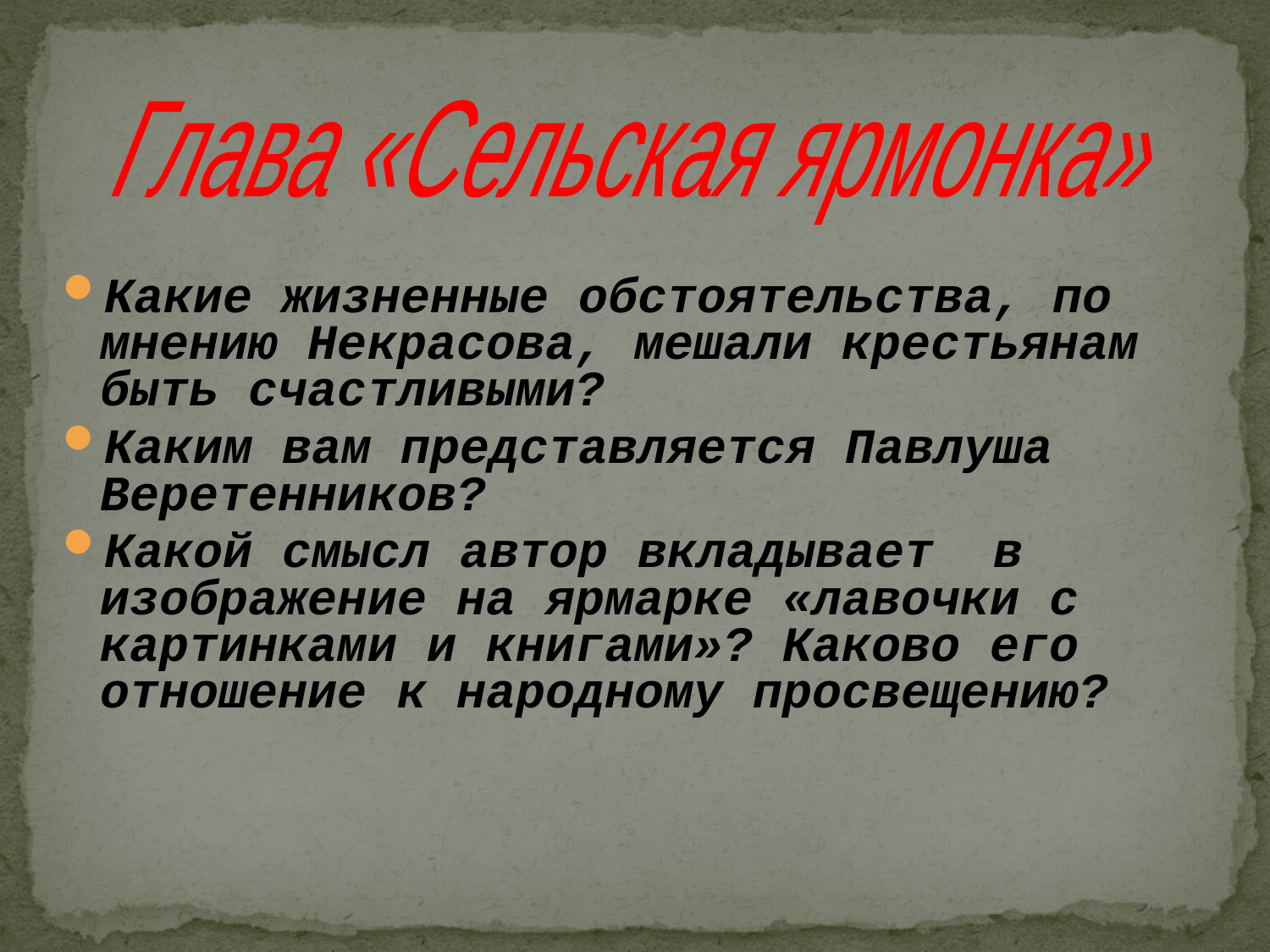

Глава «Сельская ярмонка»
Какие жизненные обстоятельства, по мнению Некрасова, мешали крестьянам быть счастливыми?
Каким вам представляется Павлуша  Веретенников?
Какой смысл автор вкладывает  в изображение на ярмарке «лавочки с картинками и книгами»? Каково его отношение к народному просвещению?